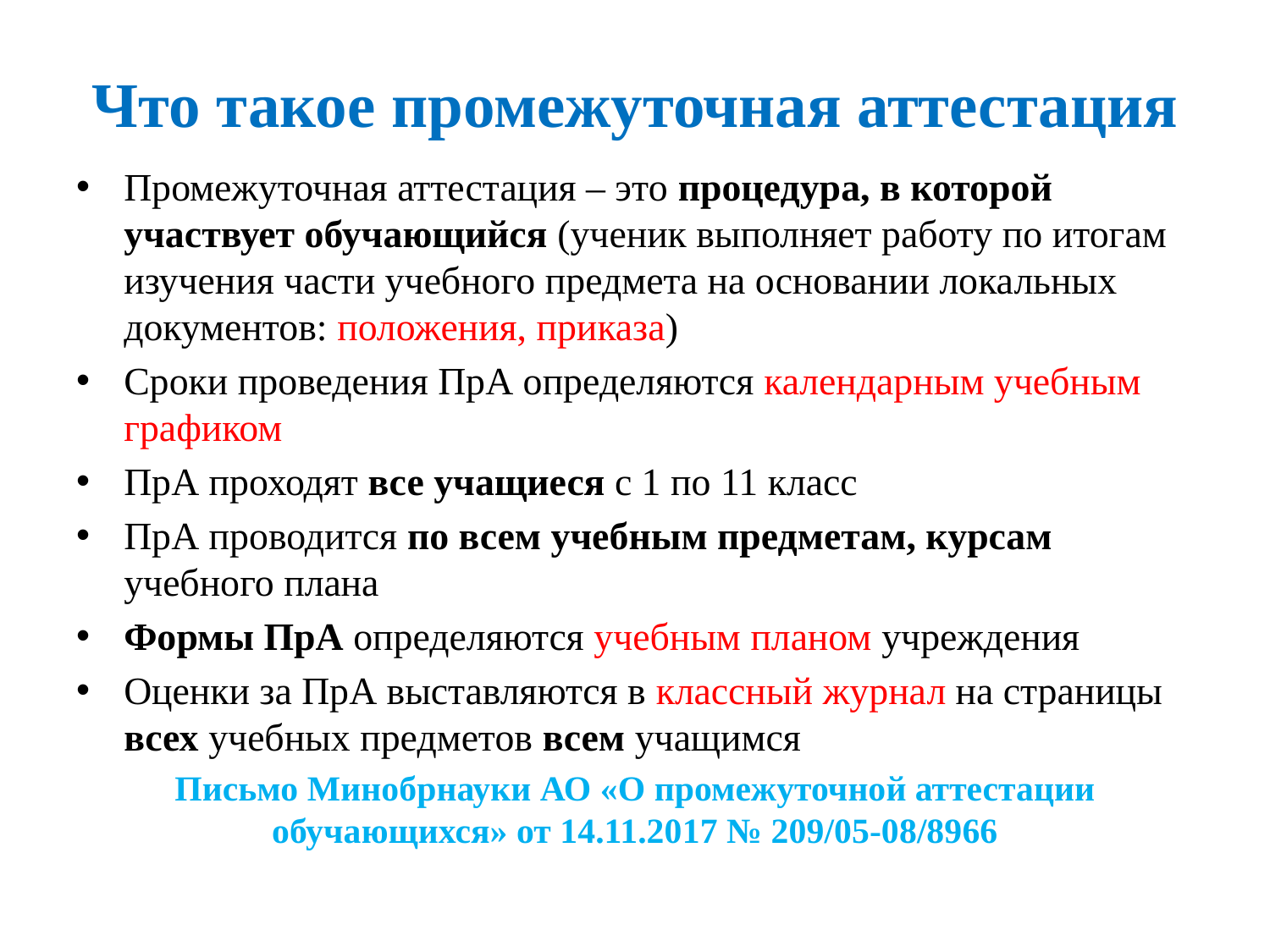

# Что такое промежуточная аттестация
Промежуточная аттестация – это процедура, в которой участвует обучающийся (ученик выполняет работу по итогам изучения части учебного предмета на основании локальных документов: положения, приказа)
Сроки проведения ПрА определяются календарным учебным графиком
ПрА проходят все учащиеся с 1 по 11 класс
ПрА проводится по всем учебным предметам, курсам учебного плана
Формы ПрА определяются учебным планом учреждения
Оценки за ПрА выставляются в классный журнал на страницы всех учебных предметов всем учащимся
Письмо Минобрнауки АО «О промежуточной аттестации обучающихся» от 14.11.2017 № 209/05-08/8966